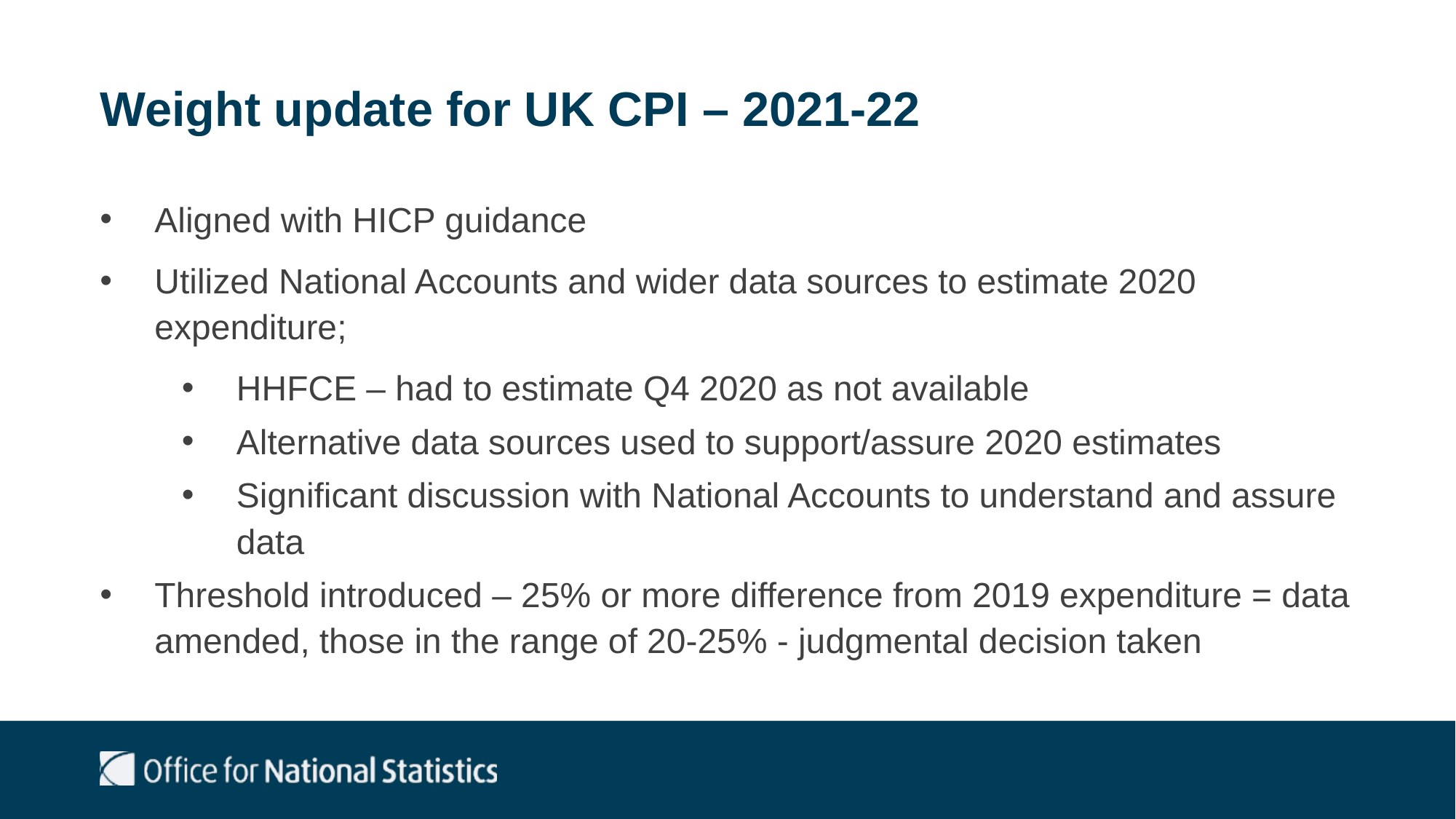

# Weight update for UK CPI – 2021-22
Aligned with HICP guidance
Utilized National Accounts and wider data sources to estimate 2020 expenditure;
HHFCE – had to estimate Q4 2020 as not available
Alternative data sources used to support/assure 2020 estimates
Significant discussion with National Accounts to understand and assure data
Threshold introduced – 25% or more difference from 2019 expenditure = data amended, those in the range of 20-25% - judgmental decision taken